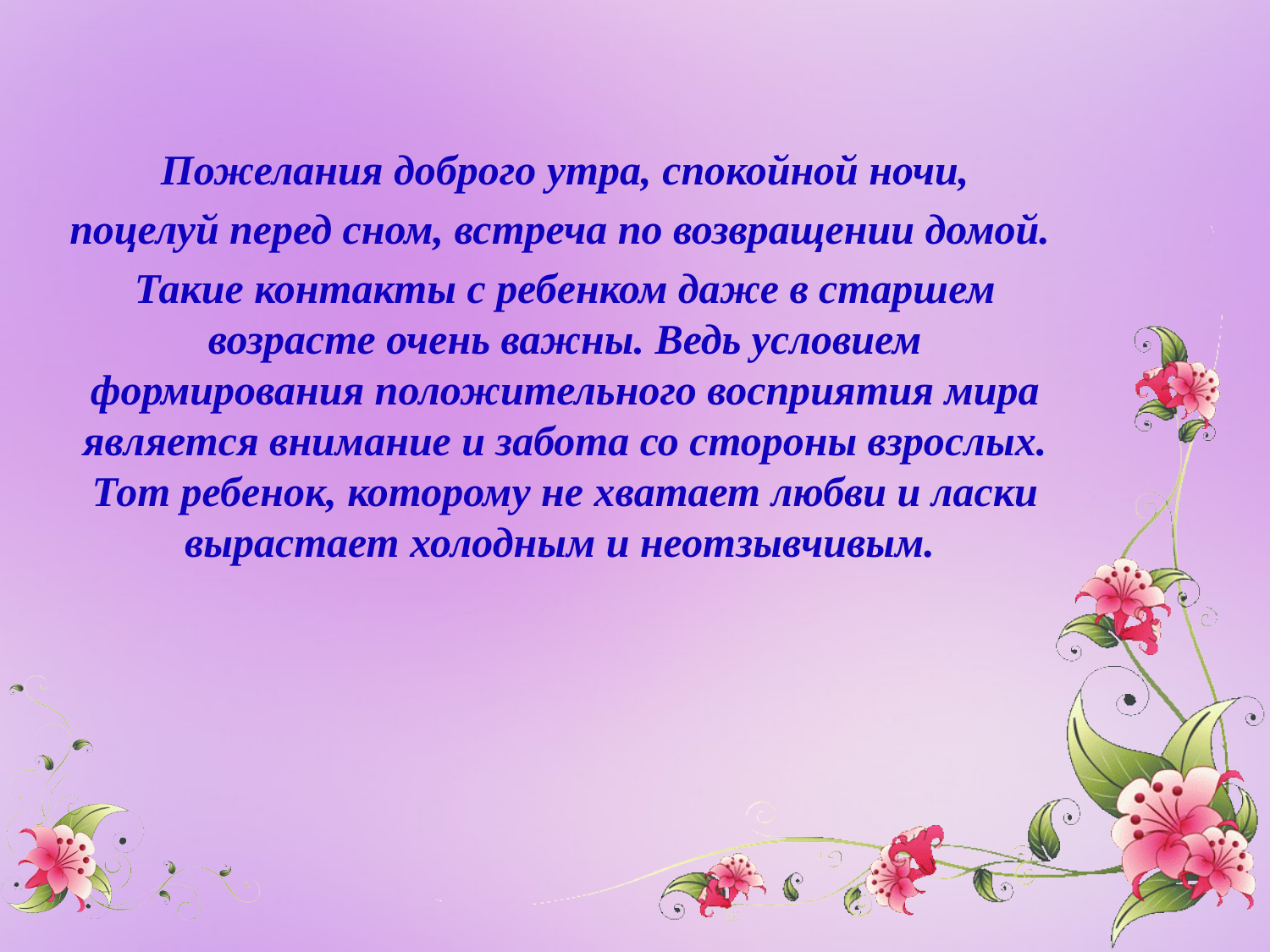

Пожелания доброго утра, спокойной ночи,
поцелуй перед сном, встреча по возвращении домой.
Такие контакты с ребенком даже в старшем возрасте очень важны. Ведь условием формирования положительного восприятия мира является внимание и забота со стороны взрослых. Тот ребенок, которому не хватает любви и ласки вырастает холодным и неотзывчивым.